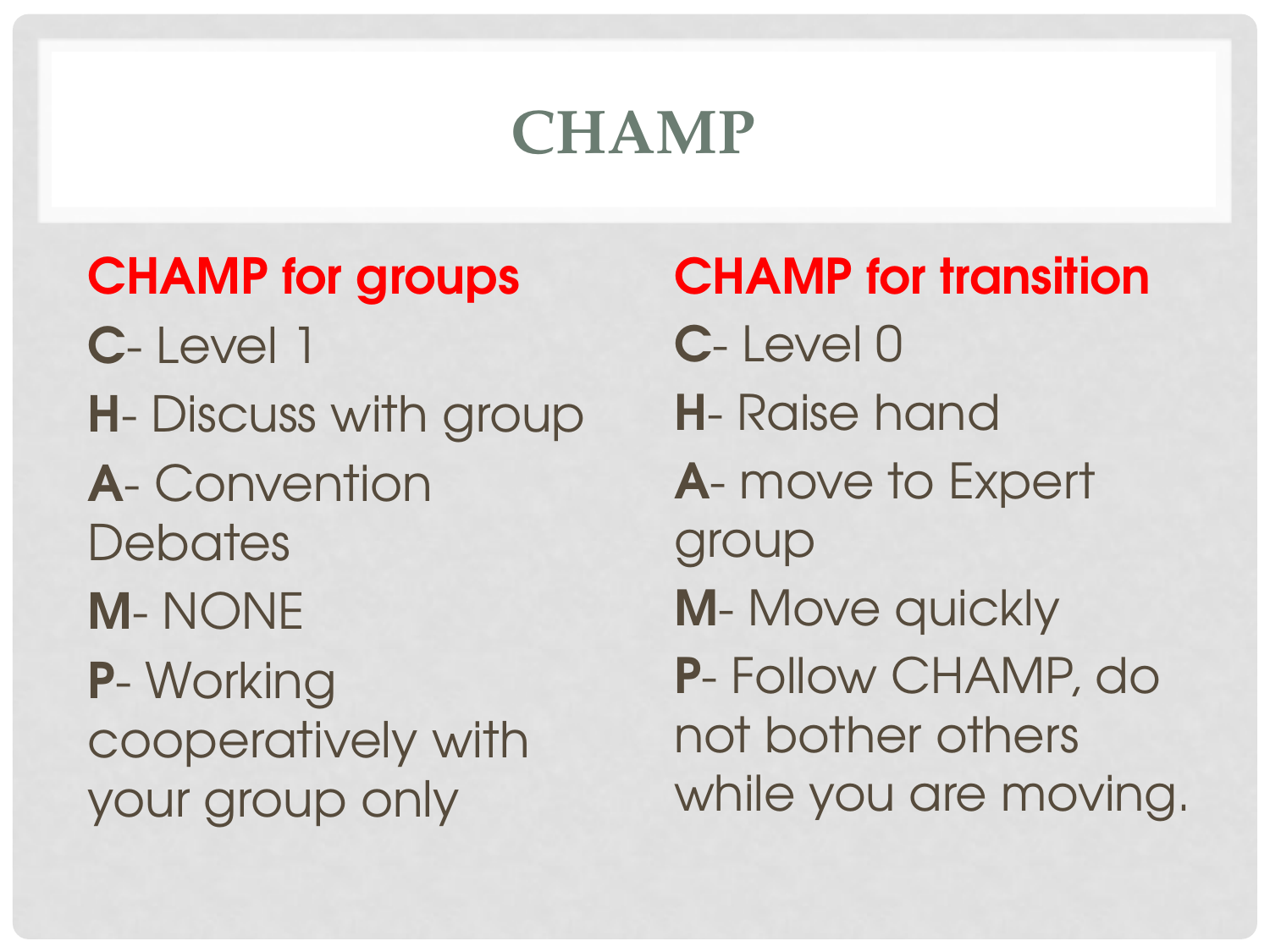

# CHAMP
CHAMP for groups
C- Level 1
H- Discuss with group
A- Convention Debates
M- NONE
P- Working cooperatively with your group only
CHAMP for transition
C- Level 0
H- Raise hand
A- move to Expert group
M- Move quickly
P- Follow CHAMP, do not bother others while you are moving.